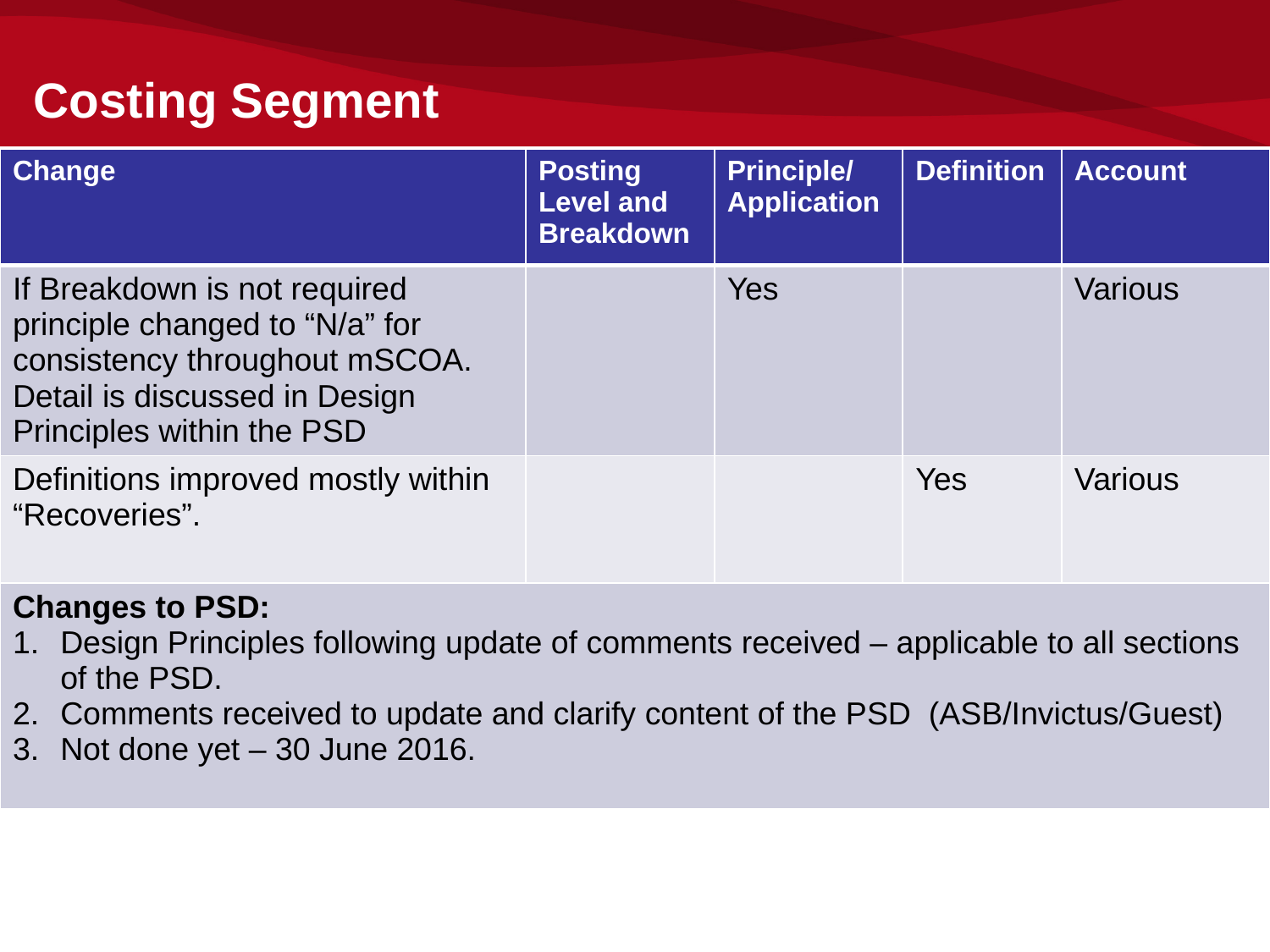

Costing Segment
| Change | Posting Level and Breakdown | Principle/ Application | Definition | Account |
| --- | --- | --- | --- | --- |
| If Breakdown is not required principle changed to “N/a” for consistency throughout mSCOA. Detail is discussed in Design Principles within the PSD |  | Yes |  | Various |
| Definitions improved mostly within “Recoveries”. |  |  | Yes | Various |
| Changes to PSD: Design Principles following update of comments received – applicable to all sections of the PSD. Comments received to update and clarify content of the PSD (ASB/Invictus/Guest) Not done yet – 30 June 2016. |  |  |  |  |